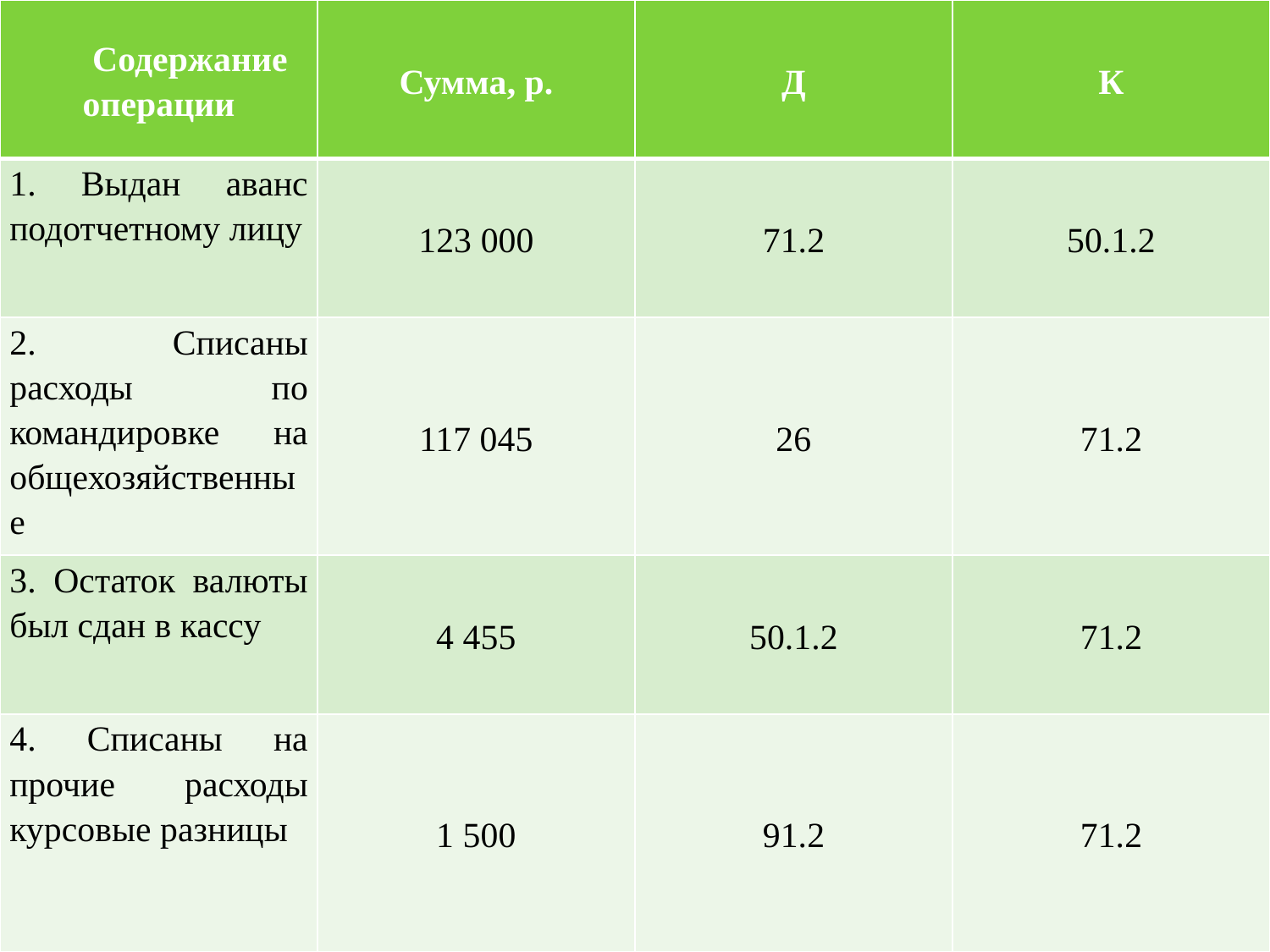

| Содержание операции | Сумма, р. | Д | К |
| --- | --- | --- | --- |
| 1. Выдан аванс подотчетному лицу | 123 000 | 71.2 | 50.1.2 |
| 2. Списаны расходы по командировке на общехозяйственные | 117 045 | 26 | 71.2 |
| 3. Остаток валюты был сдан в кассу | 4 455 | 50.1.2 | 71.2 |
| 4. Списаны на прочие расходы курсовые разницы | 1 500 | 91.2 | 71.2 |